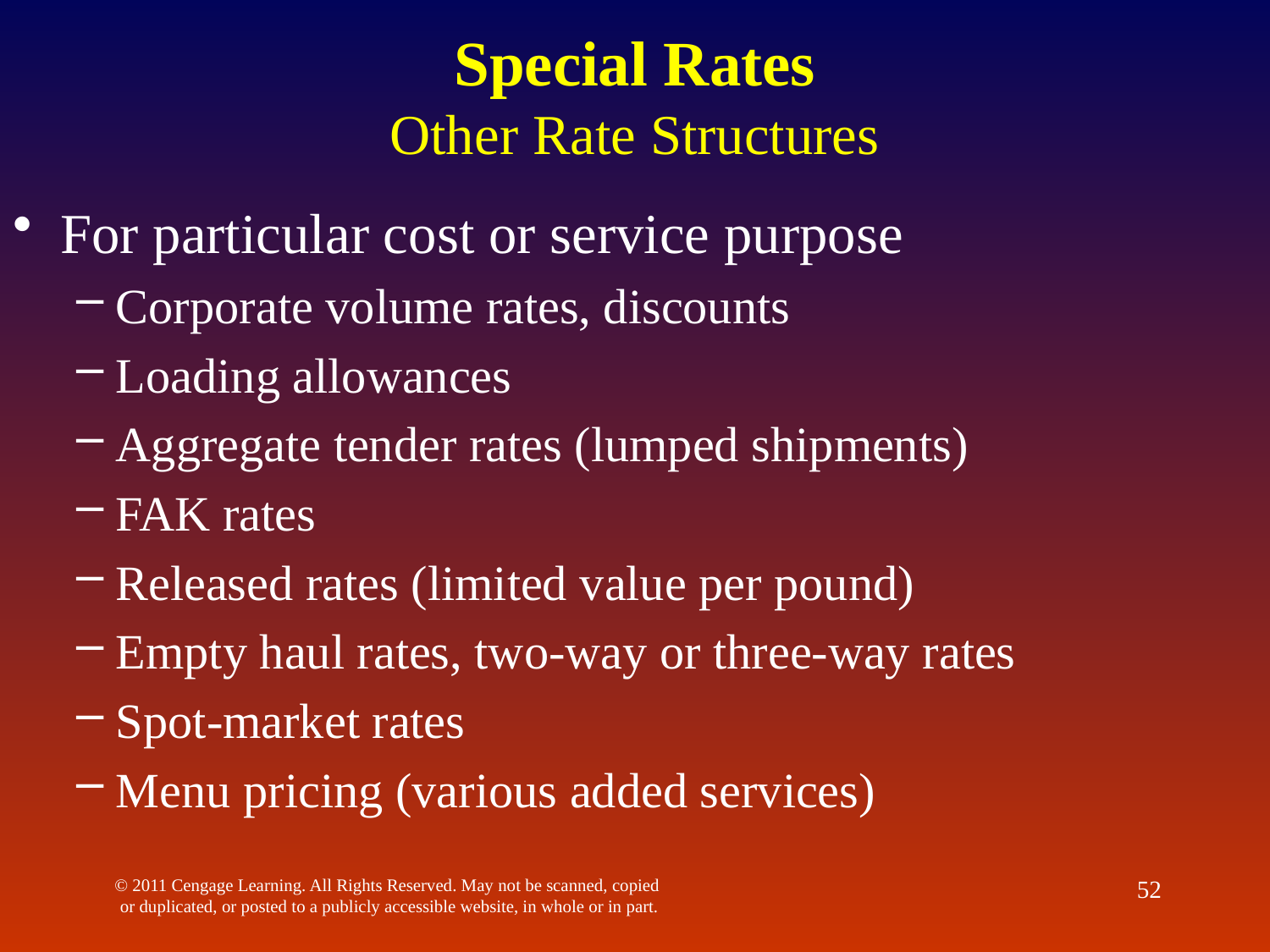

# Special Rates Other Rate Structures
For particular cost or service purpose
Corporate volume rates, discounts
Loading allowances
Aggregate tender rates (lumped shipments)
FAK rates
Released rates (limited value per pound)
Empty haul rates, two-way or three-way rates
Spot-market rates
Menu pricing (various added services)

© 2011 Cengage Learning. All Rights Reserved. May not be scanned, copied   or duplicated, or posted to a publicly accessible website, in whole or in part.
52